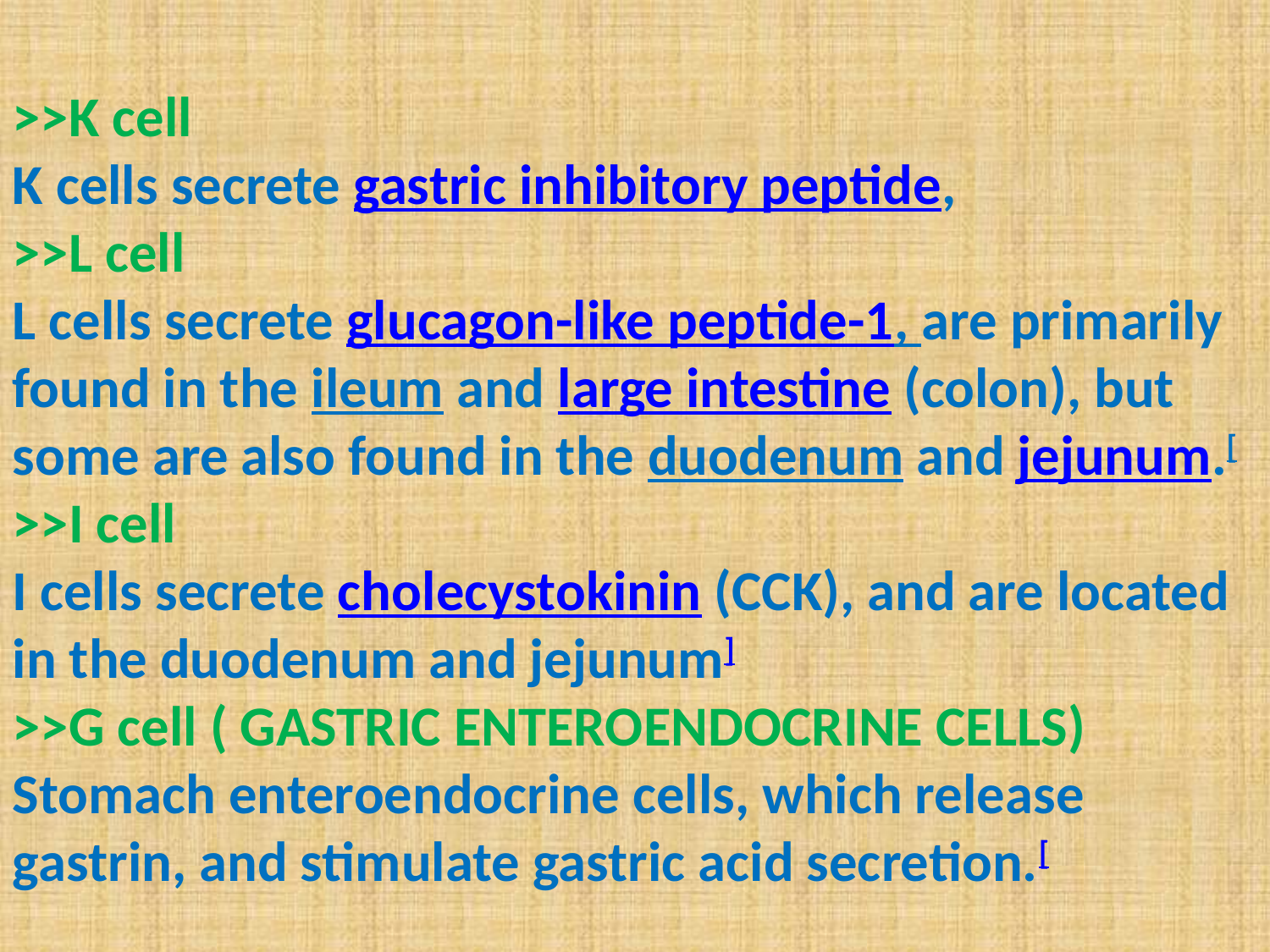

>>K cell
K cells secrete gastric inhibitory peptide,
>>L cell
L cells secrete glucagon-like peptide-1, are primarily found in the ileum and large intestine (colon), but some are also found in the duodenum and jejunum.[
>>I cell
I cells secrete cholecystokinin (CCK), and are located in the duodenum and jejunum]
>>G cell ( GASTRIC ENTEROENDOCRINE CELLS)
Stomach enteroendocrine cells, which release gastrin, and stimulate gastric acid secretion.[